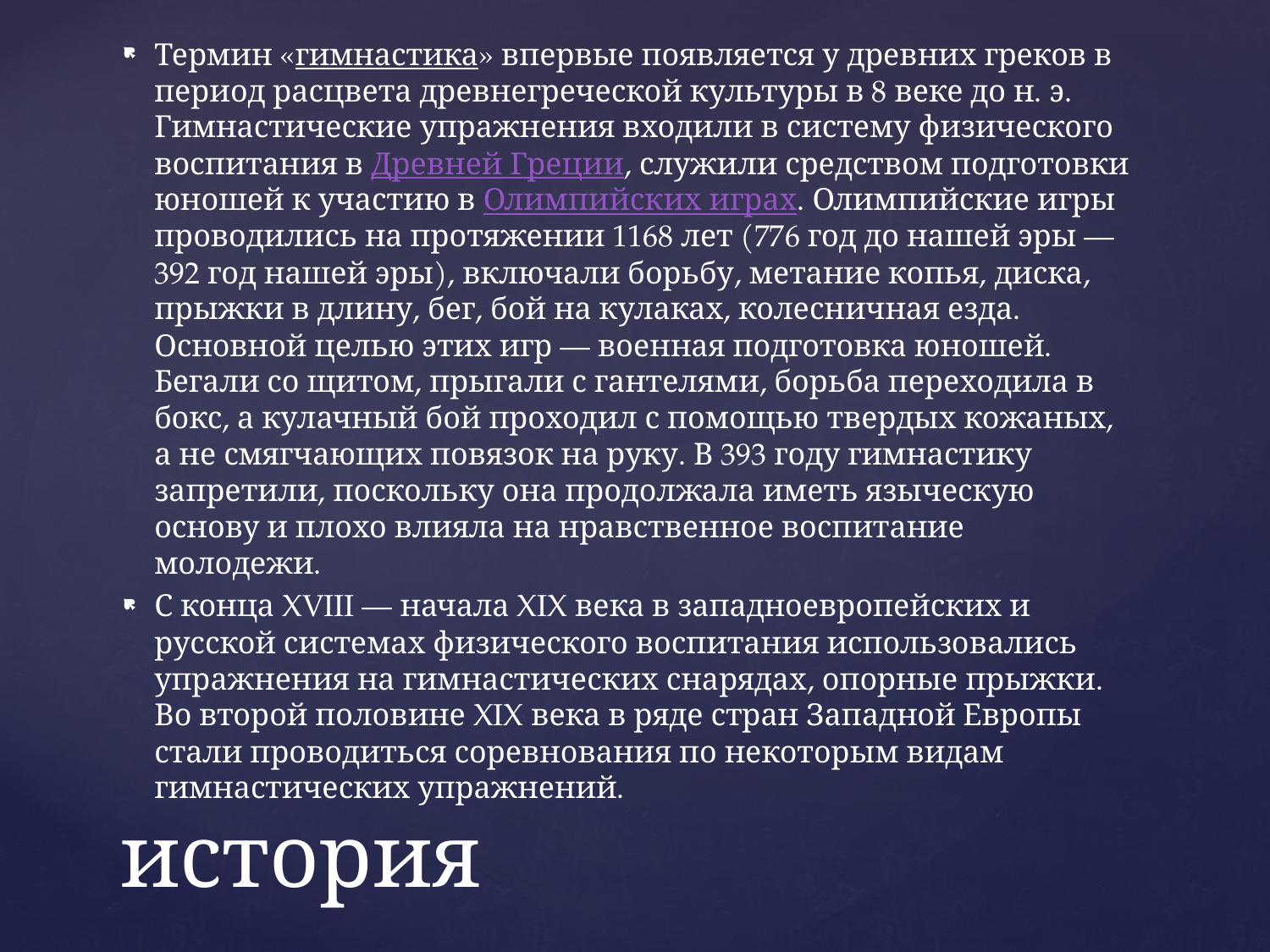

Термин «гимнастика» впервые появляется у древних греков в период расцвета древнегреческой культуры в 8 веке до н. э. Гимнастические упражнения входили в систему физического воспитания в Древней Греции, служили средством подготовки юношей к участию в Олимпийских играх. Олимпийские игры проводились на протяжении 1168 лет (776 год до нашей эры — 392 год нашей эры), включали борьбу, метание копья, диска, прыжки в длину, бег, бой на кулаках, колесничная езда. Основной целью этих игр — военная подготовка юношей. Бегали со щитом, прыгали с гантелями, борьба переходила в бокс, а кулачный бой проходил с помощью твердых кожаных, а не смягчающих повязок на руку. В 393 году гимнастику запретили, поскольку она продолжала иметь языческую основу и плохо влияла на нравственное воспитание молодежи.
С конца XVIII — начала XIX века в западноевропейских и русской системах физического воспитания использовались упражнения на гимнастических снарядах, опорные прыжки. Во второй половине XIX века в ряде стран Западной Европы стали проводиться соревнования по некоторым видам гимнастических упражнений.
# история